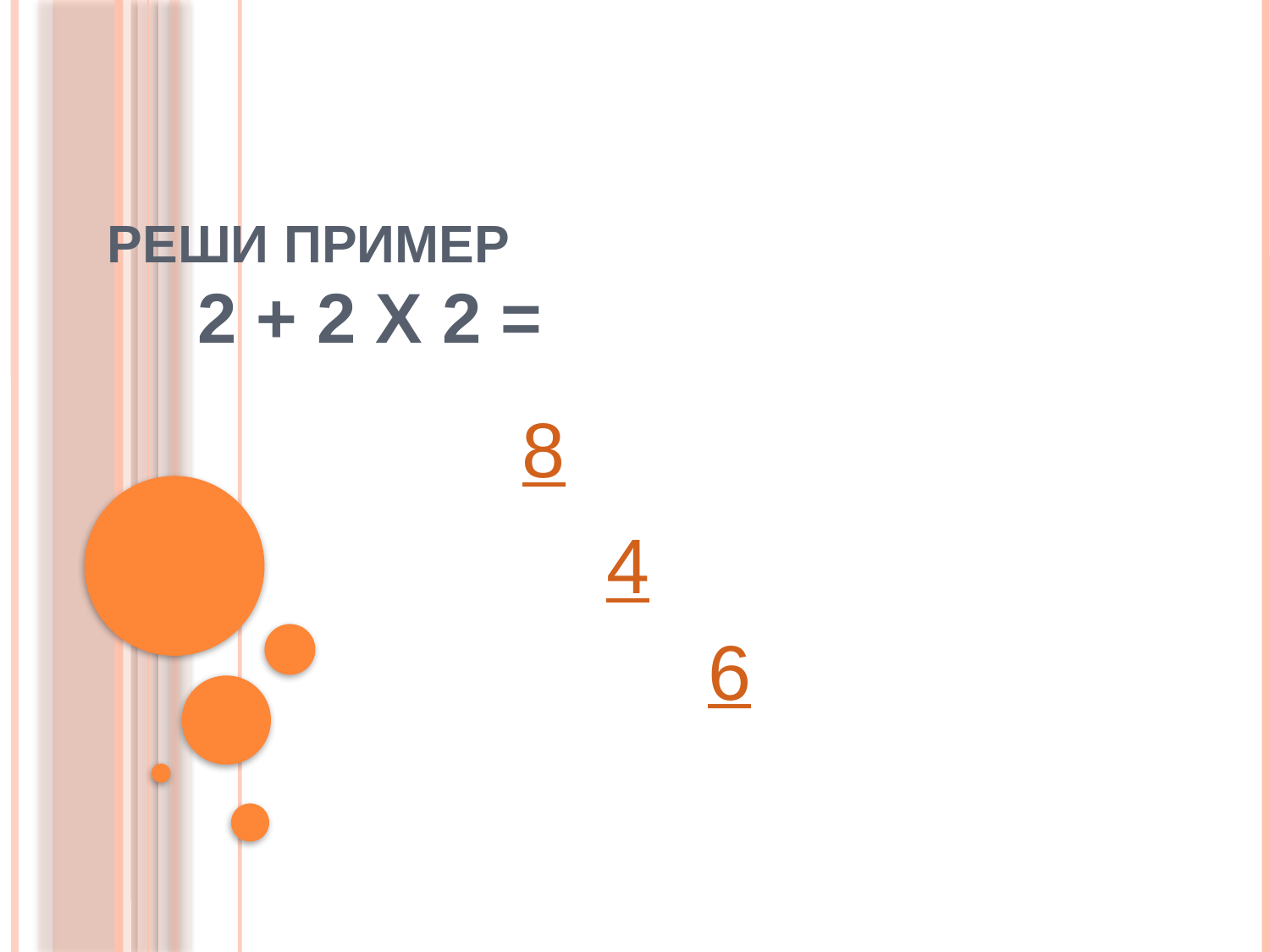

# Реши пример
2 + 2 Х 2 =
8
4
6